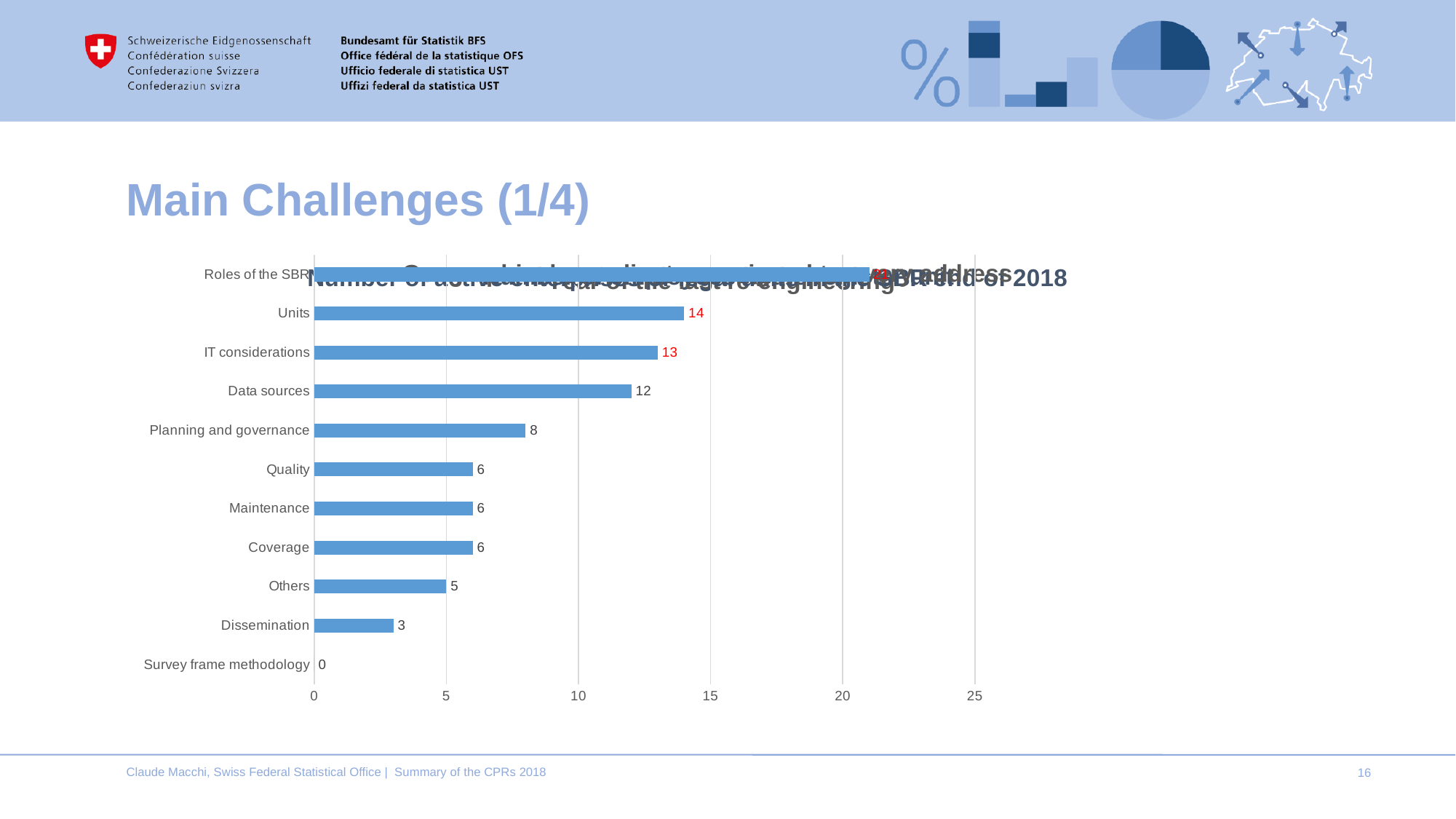

# Main Challenges (1/4)

[unsupported chart]

[unsupported chart]

[unsupported chart]

[unsupported chart]

[unsupported chart]

### Chart

| Category |  |
|---|---|
| Survey frame methodology | 0.0 |
| Dissemination | 3.0 |
| Others | 5.0 |
| Coverage | 6.0 |
| Maintenance | 6.0 |
| Quality | 6.0 |
| Planning and governance | 8.0 |
| Data sources | 12.0 |
| IT considerations | 13.0 |
| Units | 14.0 |
| Roles of the SBR | 21.0 |
Claude Macchi, Swiss Federal Statistical Office |  Summary of the CPRs 2018
16